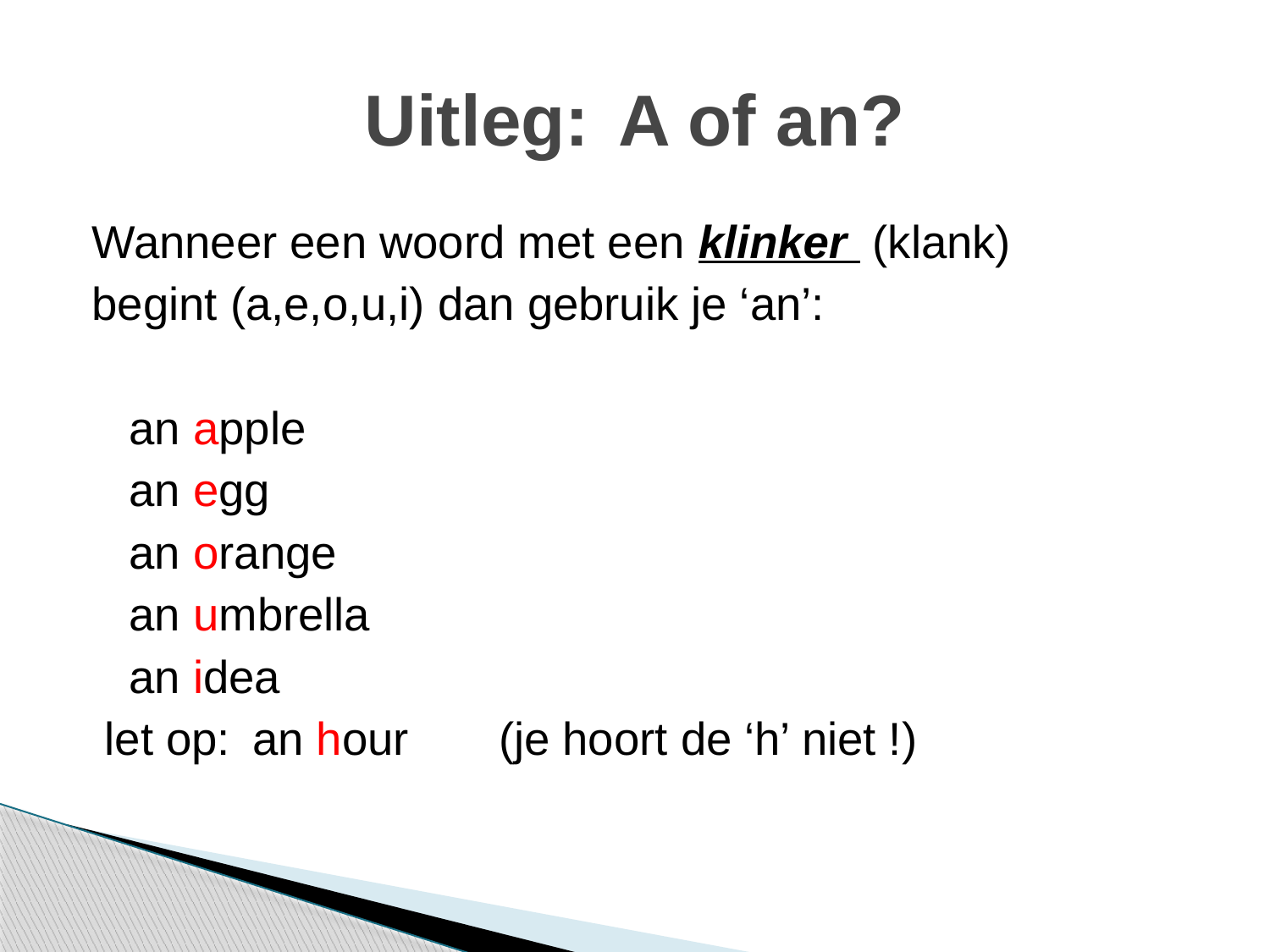

# Uitleg: 	A of an?
Wanneer een woord met een klinker  (klank)
begint (a,e,o,u,i) dan gebruik je ‘an’:

				an apple
				an egg
				an orange
				an umbrella
				an idea
 let op:		an hour  	(je hoort de ‘h’ niet !)